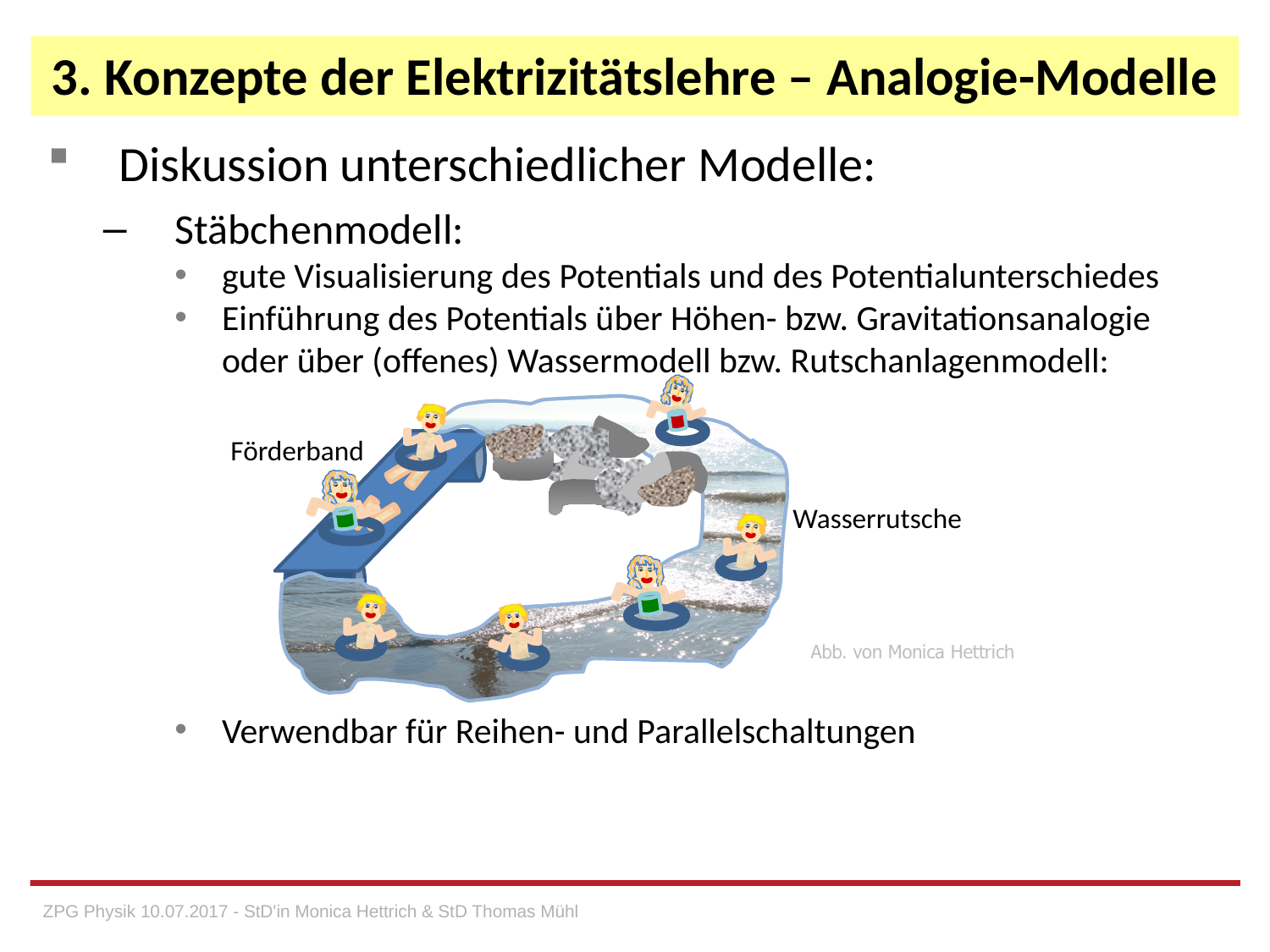

# 3. Konzepte der Elektrizitätslehre – Analogie-Modelle
Diskussion unterschiedlicher Modelle:
Stäbchenmodell:
gute Visualisierung des Potentials und des Potentialunterschiedes
Einführung des Potentials über Höhen- bzw. Gravitationsanalogie oder über (offenes) Wassermodell bzw. Rutschanlagenmodell:
Verwendbar für Reihen- und Parallelschaltungen

Förderband
Wasserrutsche
Abb. von Monica Hettrich
ZPG Physik 10.07.2017 - StD'in Monica Hettrich & StD Thomas Mühl